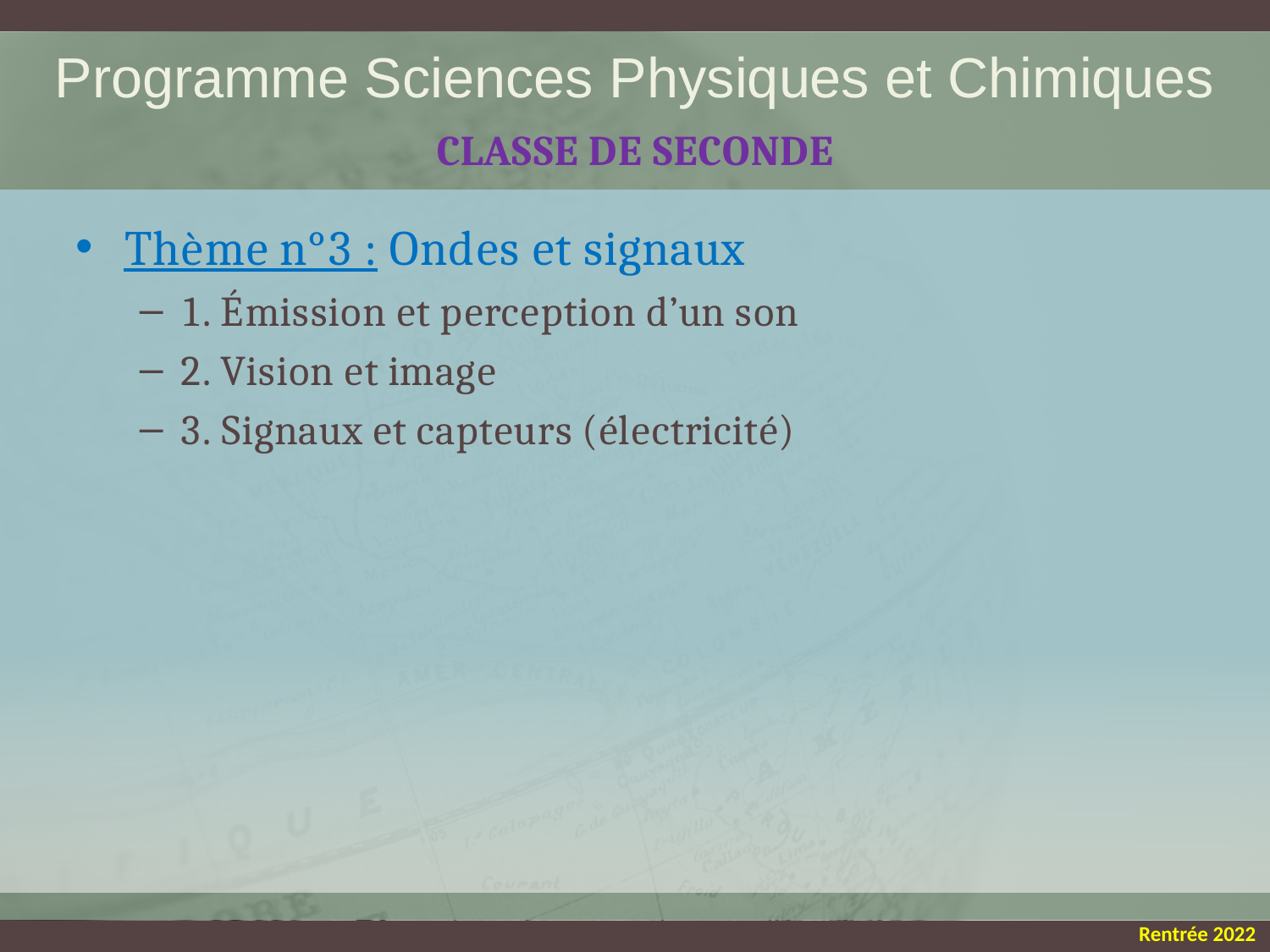

Programme Sciences Physiques et Chimiques
Classe de seconde
Thème n°3 : Ondes et signaux
1. Émission et perception d’un son
2. Vision et image
3. Signaux et capteurs (électricité)
Rentrée 2022